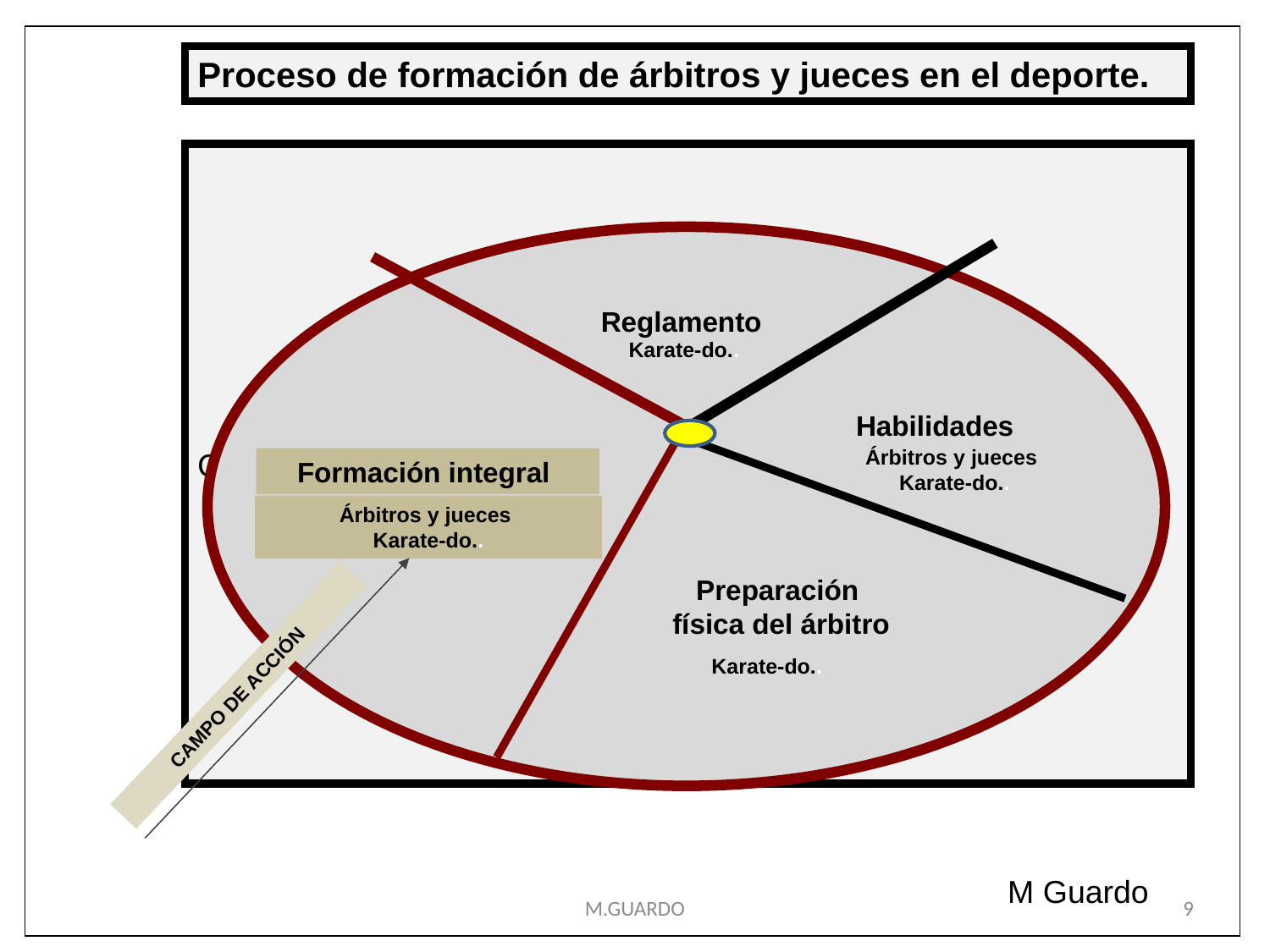

Proceso de formación de árbitros y jueces en el deporte.
Objeto de estudio

Reglamento
Karate-do..
Habilidades

Árbitros y jueces
Karate-do..
Formación integral
Árbitros y jueces
Karate-do..

Preparación
física del árbitro
Karate-do..
CAMPO DE ACCIÓN
M Guardo
M.GUARDO
9